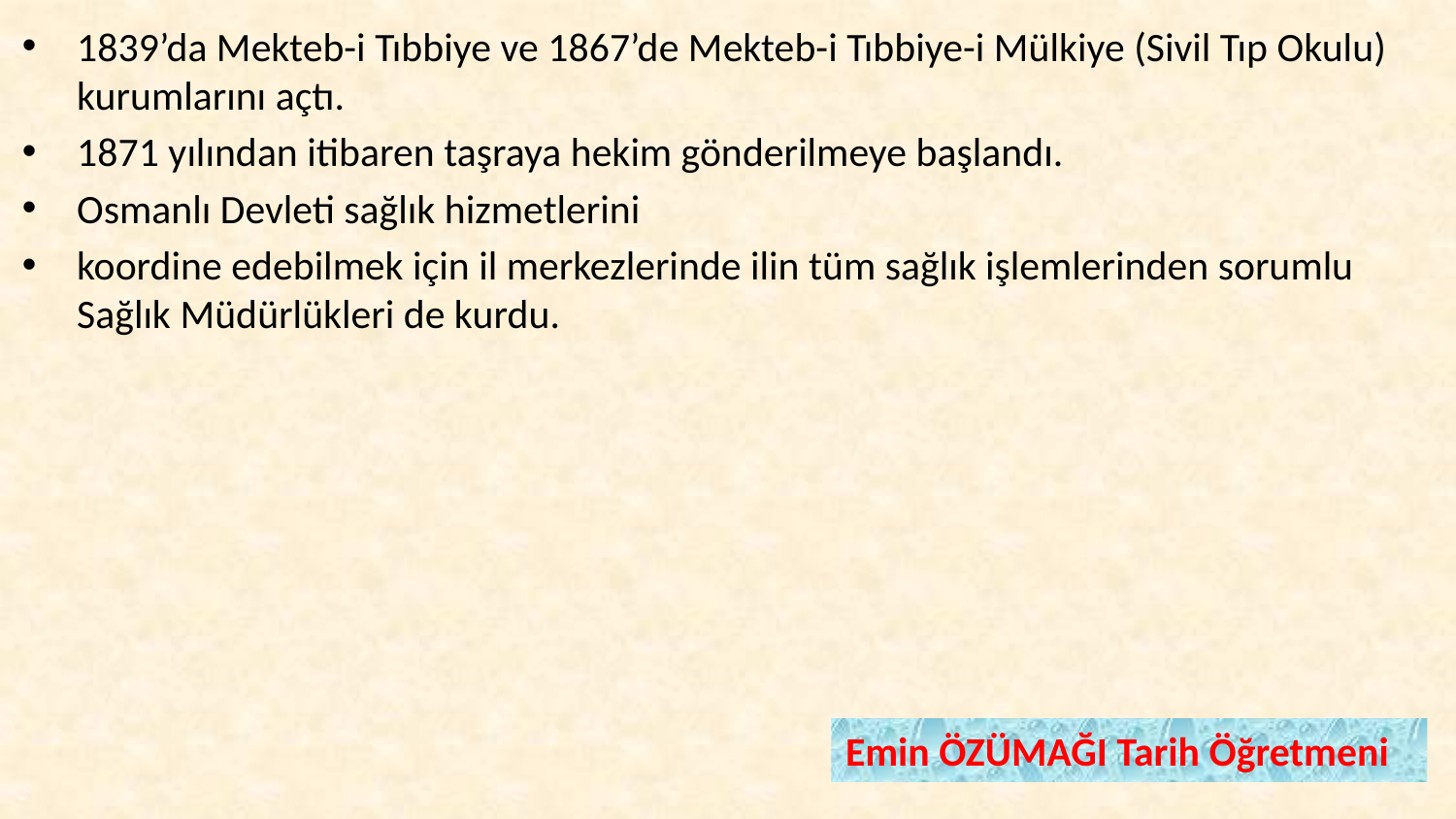

1839’da Mekteb-i Tıbbiye ve 1867’de Mekteb-i Tıbbiye-i Mülkiye (Sivil Tıp Okulu) kurumlarını açtı.
1871 yılından itibaren taşraya hekim gönderilmeye başlandı.
Osmanlı Devleti sağlık hizmetlerini
koordine edebilmek için il merkezlerinde ilin tüm sağlık işlemlerinden sorumlu Sağlık Müdürlükleri de kurdu.
Emin ÖZÜMAĞI Tarih Öğretmeni